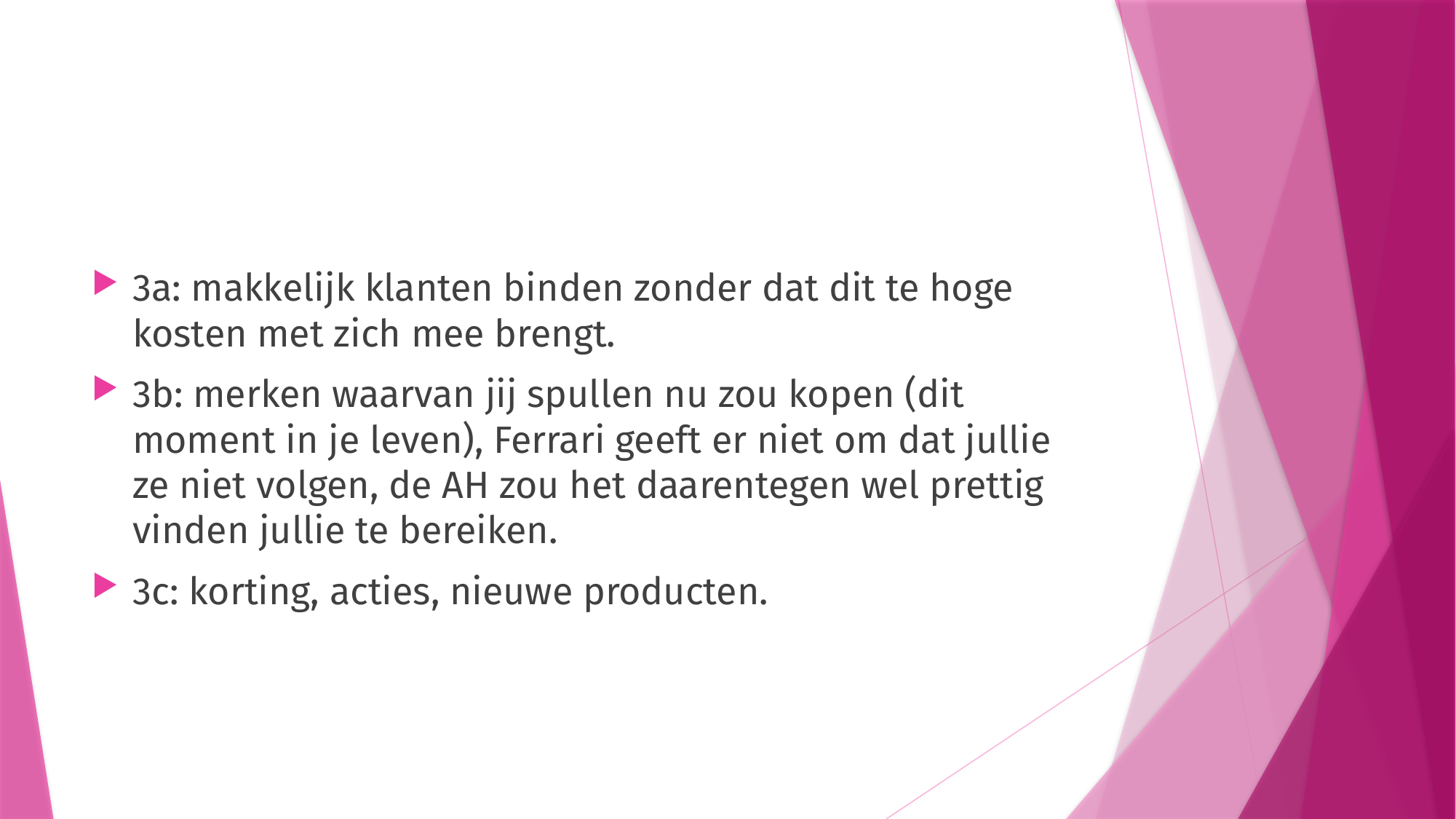

#
3a: makkelijk klanten binden zonder dat dit te hoge kosten met zich mee brengt.
3b: merken waarvan jij spullen nu zou kopen (dit moment in je leven), Ferrari geeft er niet om dat jullie ze niet volgen, de AH zou het daarentegen wel prettig vinden jullie te bereiken.
3c: korting, acties, nieuwe producten.